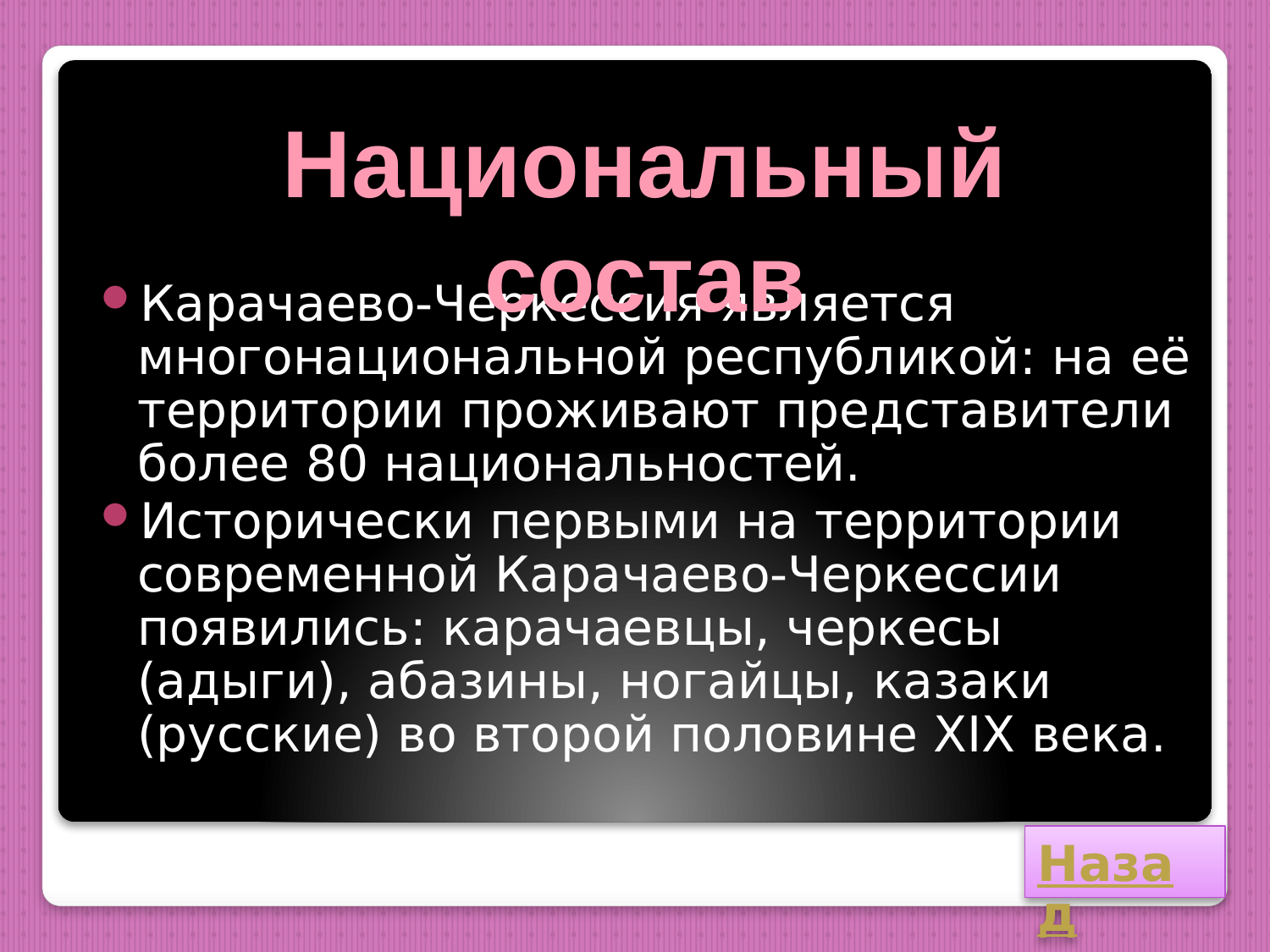

Национальный состав
Карачаево-Черкессия является многонациональной республикой: на её территории проживают представители более 80 национальностей.
Исторически первыми на территории современной Карачаево-Черкессии появились: карачаевцы, черкесы (адыги), абазины, ногайцы, казаки (русские) во второй половине XIX века.
Назад